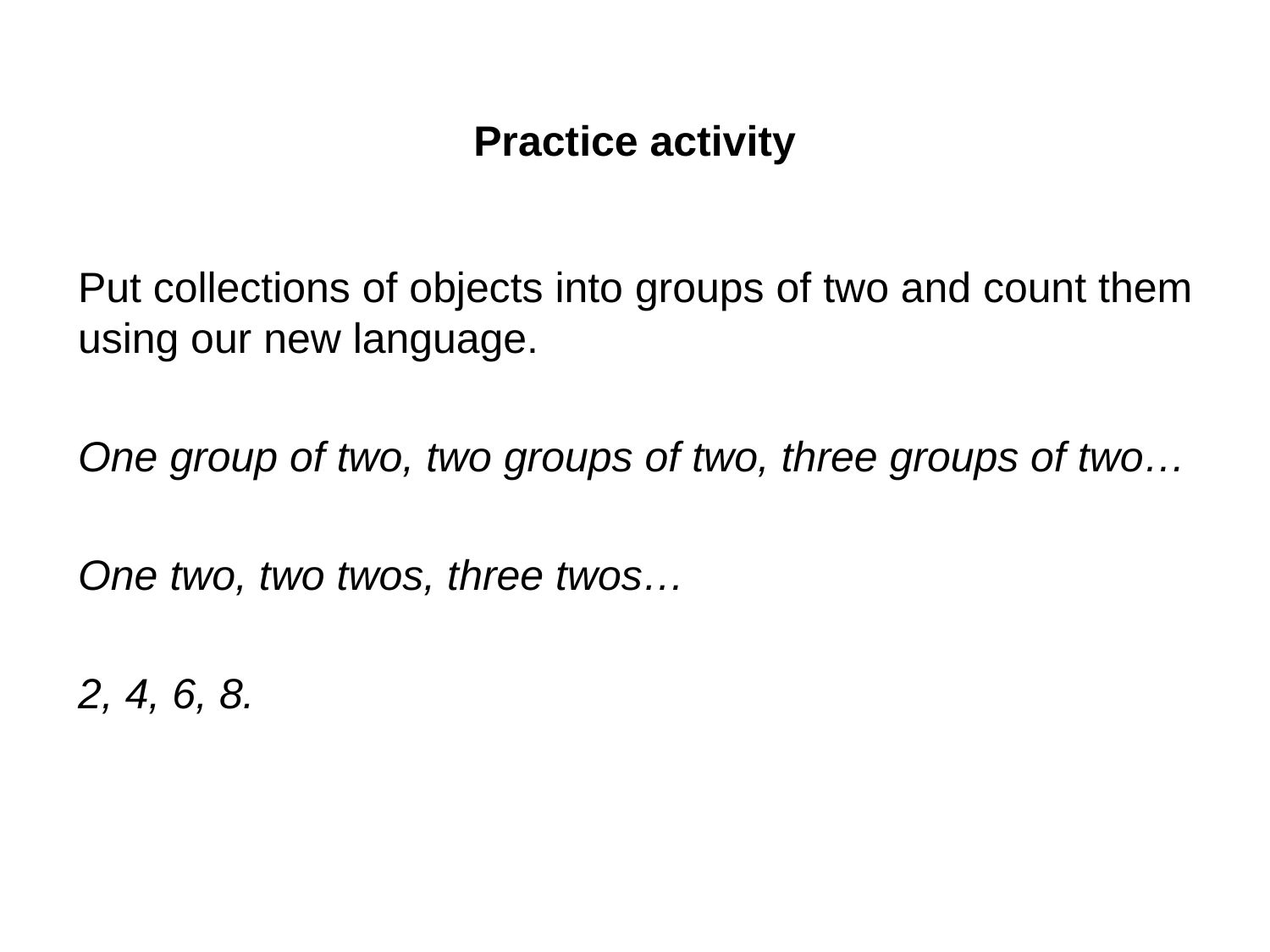

#
Practice activity
Put collections of objects into groups of two and count them using our new language.

One group of two, two groups of two, three groups of two…

One two, two twos, three twos…

2, 4, 6, 8.